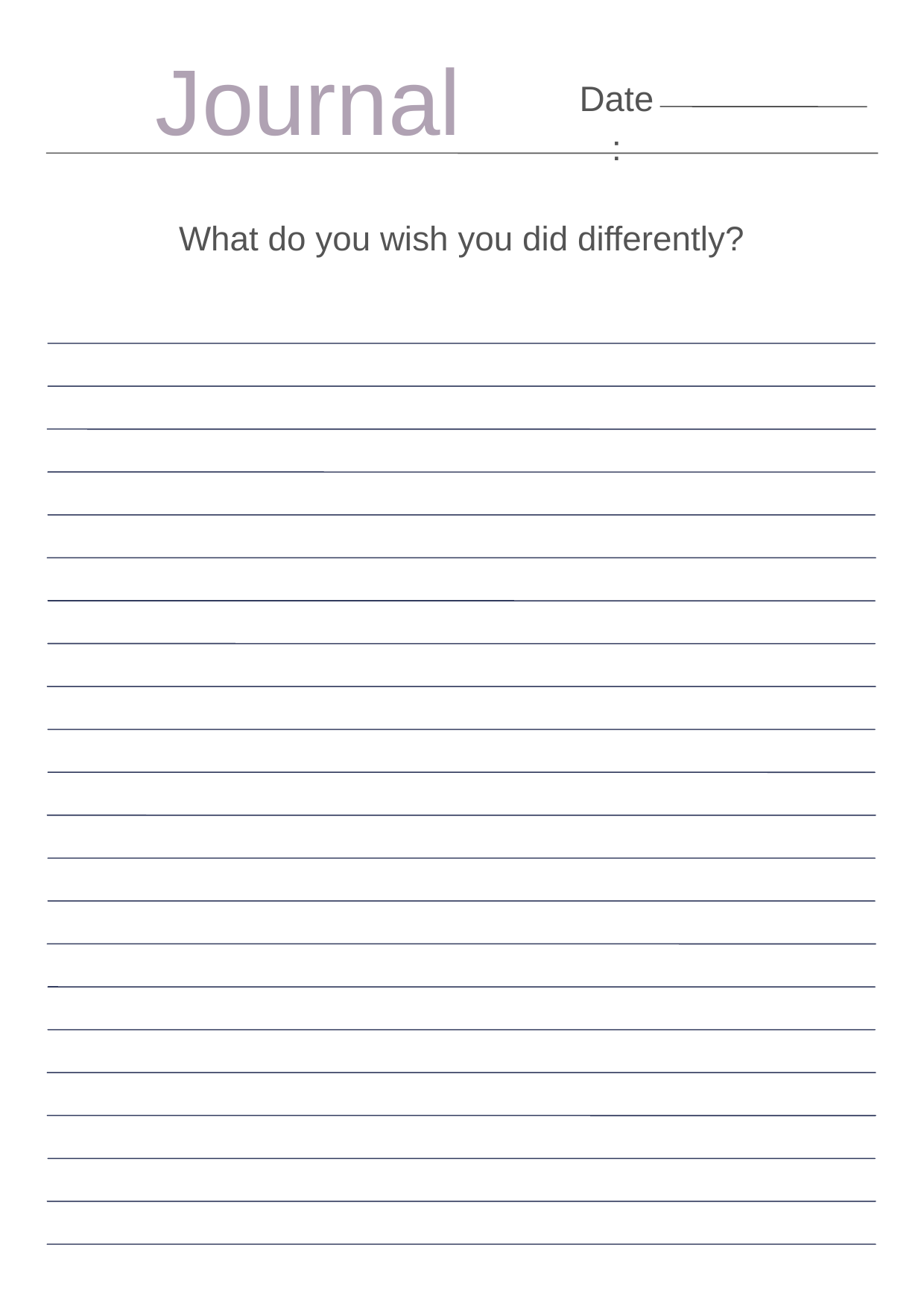

Journal
Date:

What do you wish you did differently?